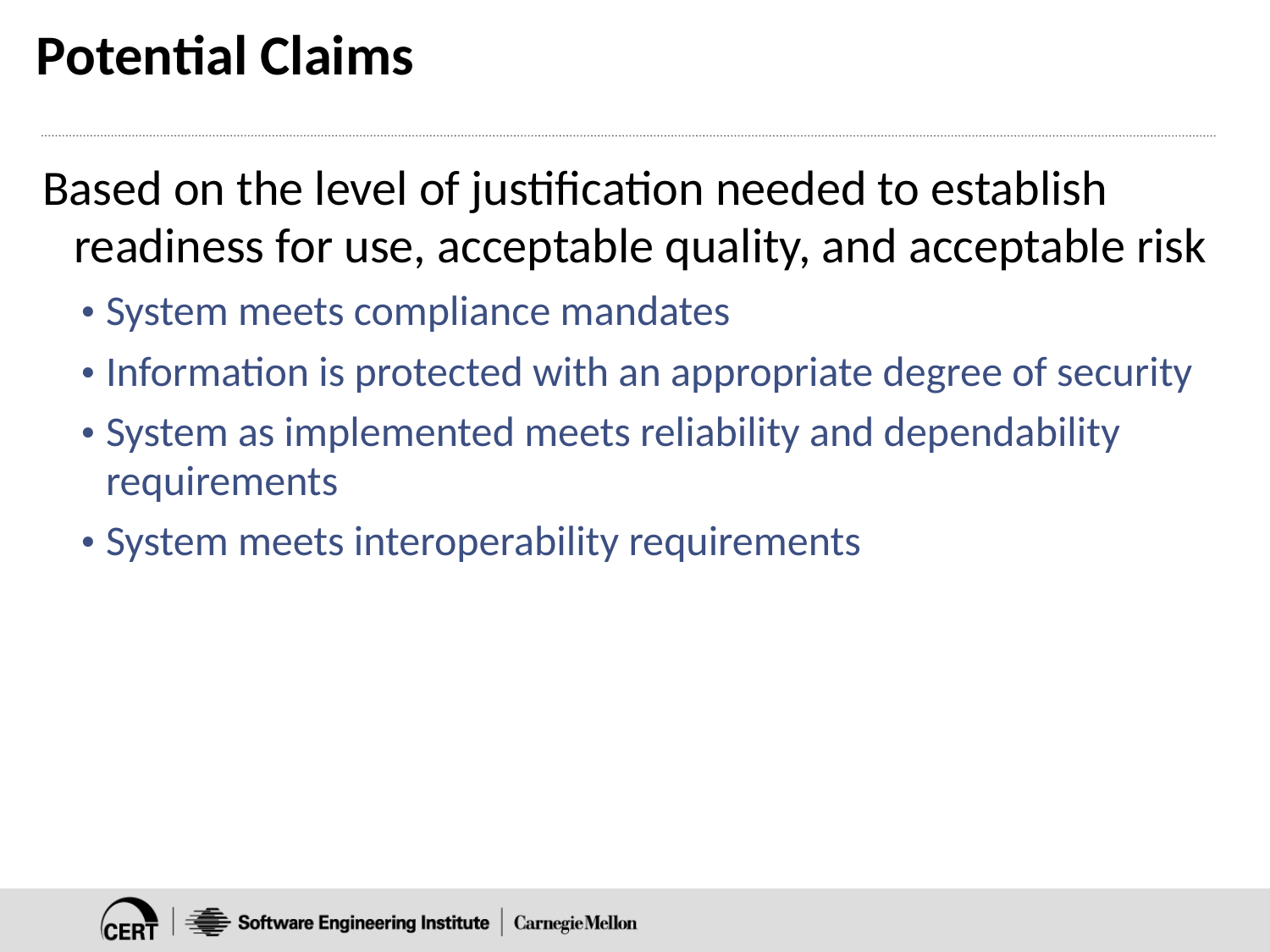

# Potential Claims
Based on the level of justification needed to establish readiness for use, acceptable quality, and acceptable risk
System meets compliance mandates
Information is protected with an appropriate degree of security
System as implemented meets reliability and dependability requirements
System meets interoperability requirements